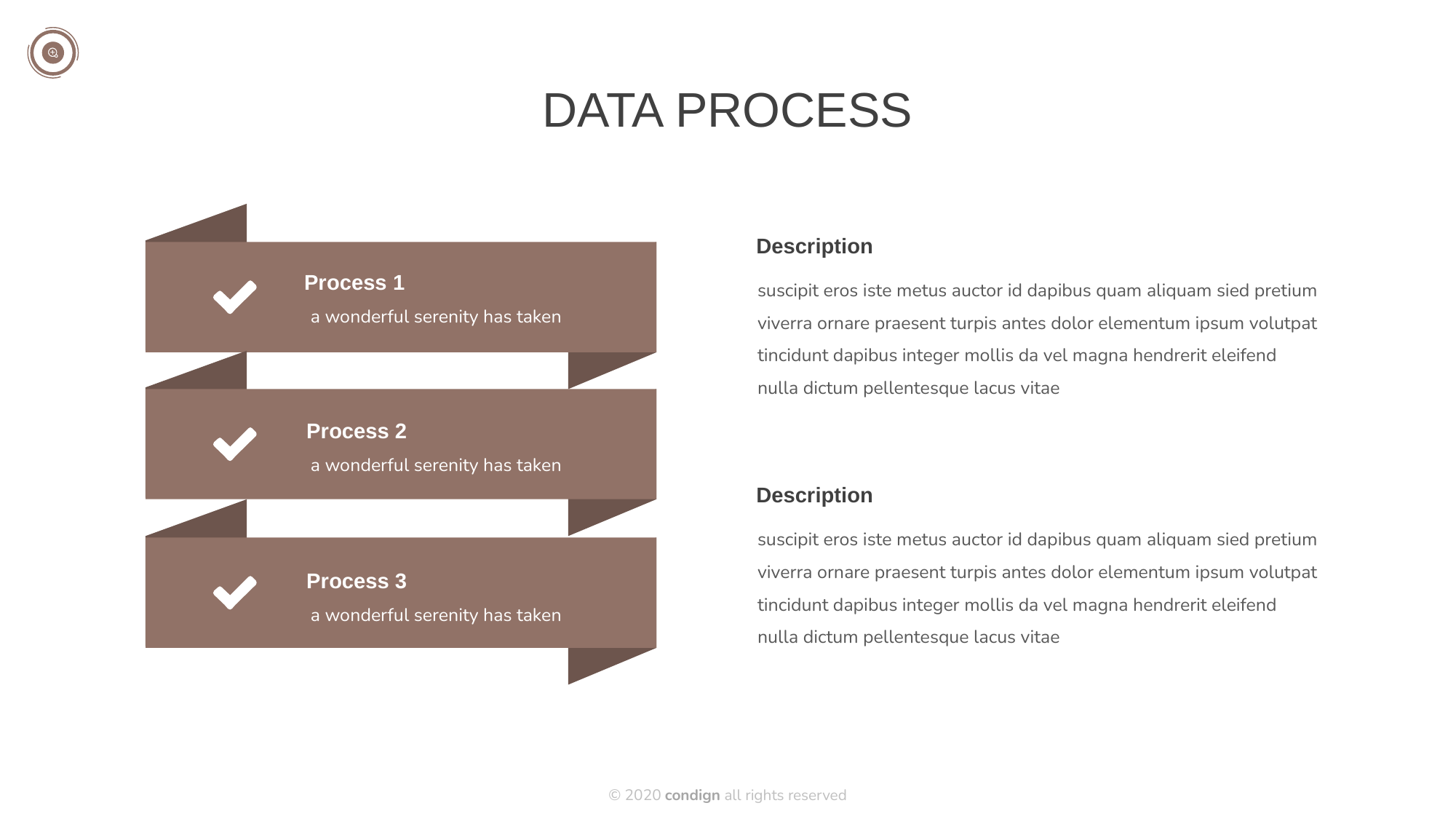

DATA PROCESS

Description

suscipit eros iste metus auctor id dapibus quam aliquam sied pretium viverra ornare praesent turpis antes dolor elementum ipsum volutpat tincidunt dapibus integer mollis da vel magna hendrerit eleifend nulla dictum pellentesque lacus vitae
Process 1

a wonderful serenity has taken

Process 2

a wonderful serenity has taken
Description

suscipit eros iste metus auctor id dapibus quam aliquam sied pretium viverra ornare praesent turpis antes dolor elementum ipsum volutpat tincidunt dapibus integer mollis da vel magna hendrerit eleifend nulla dictum pellentesque lacus vitae

Process 3

a wonderful serenity has taken
© 2020 condign all rights reserved